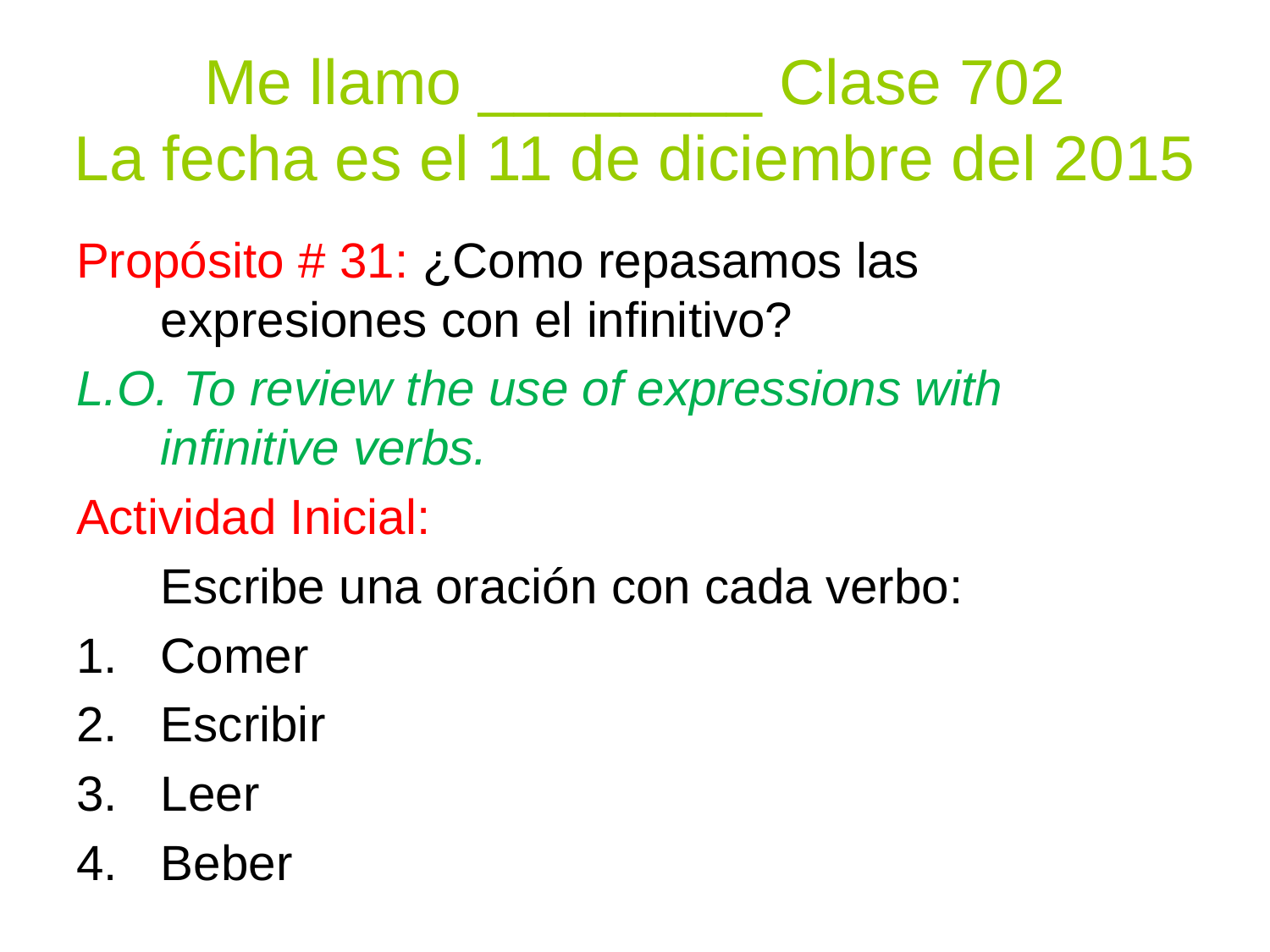

# Me llamo ________ Clase 702 La fecha es el 11 de diciembre del 2015
Propósito # 31: ¿Como repasamos las expresiones con el infinitivo?
L.O. To review the use of expressions with infinitive verbs.
Actividad Inicial:
	Escribe una oración con cada verbo:
Comer
Escribir
Leer
Beber